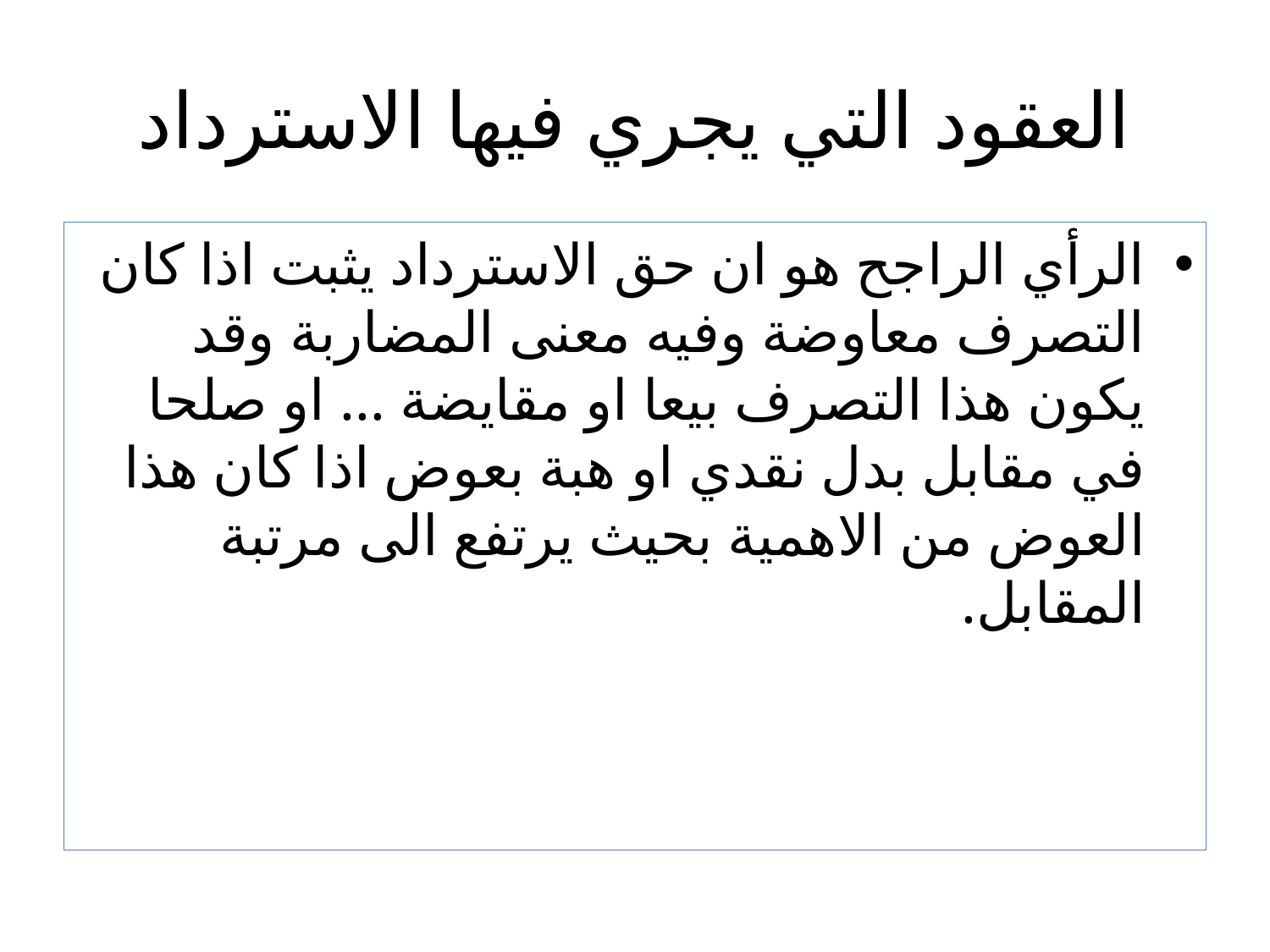

# العقود التي يجري فيها الاسترداد
الرأي الراجح هو ان حق الاسترداد يثبت اذا كان التصرف معاوضة وفيه معنى المضاربة وقد يكون هذا التصرف بيعا او مقايضة ... او صلحا في مقابل بدل نقدي او هبة بعوض اذا كان هذا العوض من الاهمية بحيث يرتفع الى مرتبة المقابل.